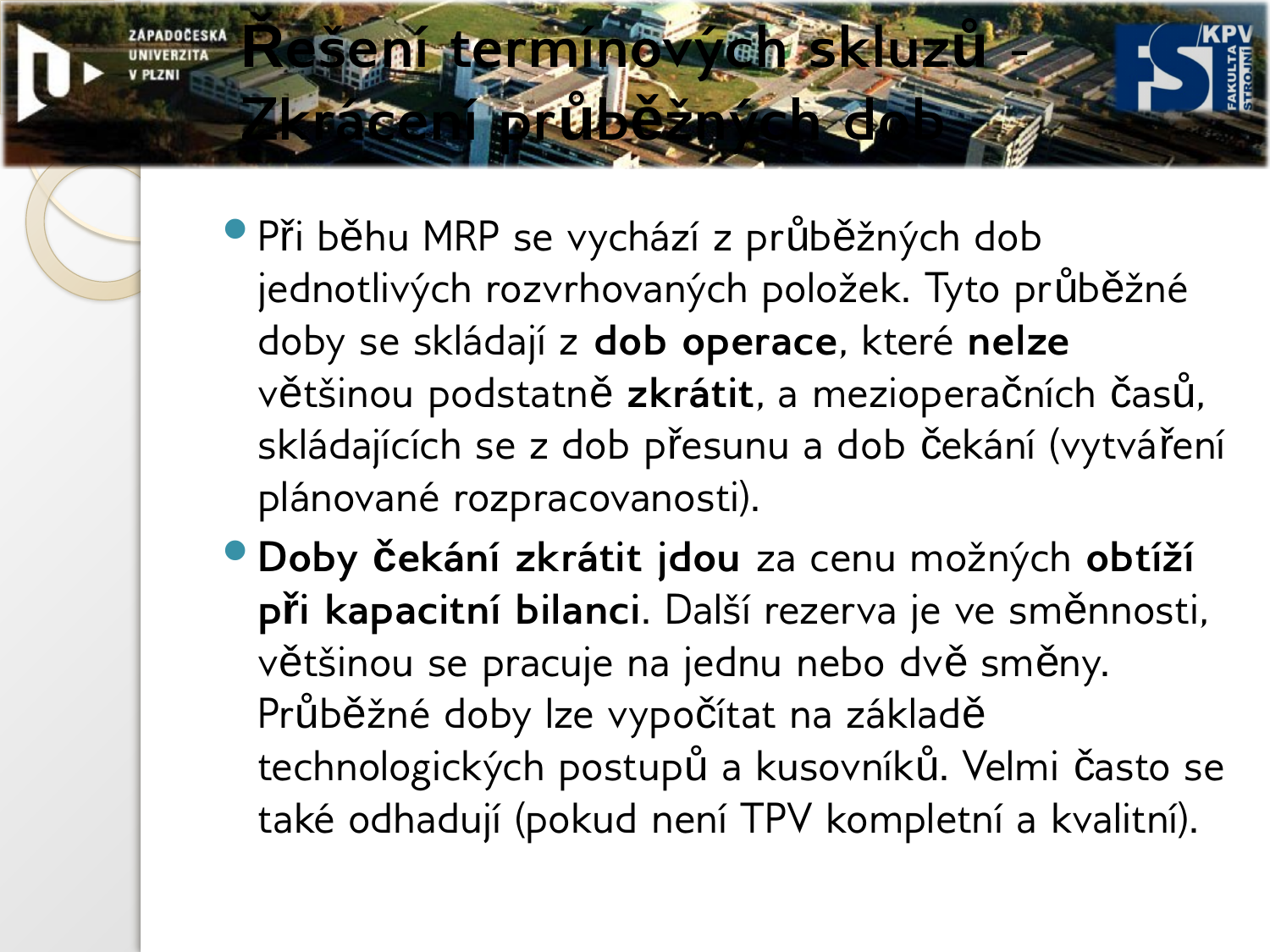

# Řešení termínových skluzů - Zkrácení průběžných dob
Při běhu MRP se vychází z průběžných dob jednotlivých rozvrhovaných položek. Tyto průběžné doby se skládají z dob operace, které nelze většinou podstatně zkrátit, a mezioperačních časů, skládajících se z dob přesunu a dob čekání (vytváření plánované rozpracovanosti).
Doby čekání zkrátit jdou za cenu možných obtíží při kapacitní bilanci. Další rezerva je ve směnnosti, většinou se pracuje na jednu nebo dvě směny. Průběžné doby lze vypočítat na základě technologických postupů a kusovníků. Velmi často se také odhadují (pokud není TPV kompletní a kvalitní).